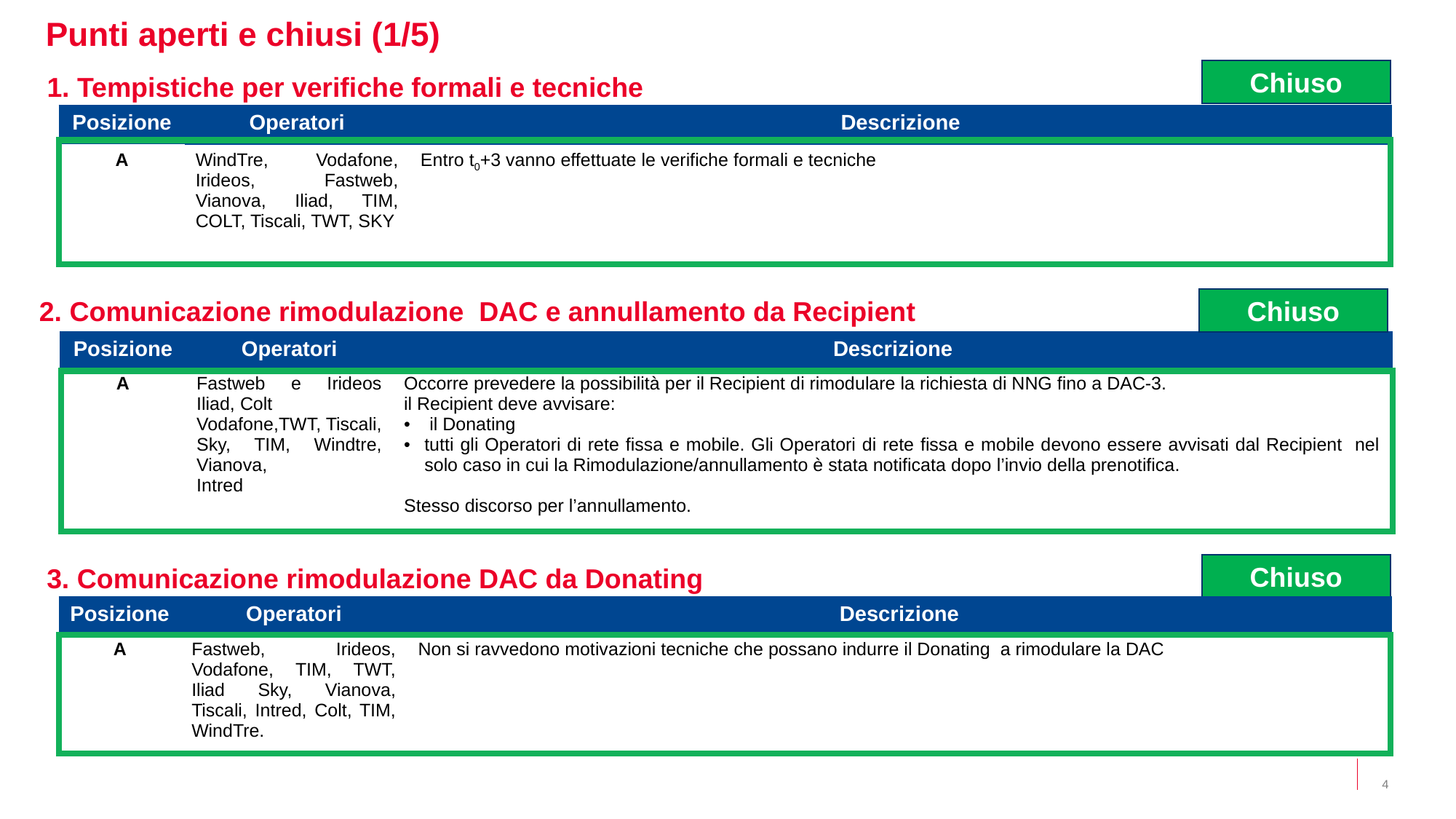

Punti aperti e chiusi (1/5)

Chiuso
1. Tempistiche per verifiche formali e tecniche
| Posizione | Operatori | Descrizione |
| --- | --- | --- |
| A | WindTre, Vodafone, Irideos, Fastweb, Vianova, Iliad, TIM, COLT, Tiscali, TWT, SKY | Entro t0+3 vanno effettuate le verifiche formali e tecniche |

2. Comunicazione rimodulazione  DAC e annullamento da Recipient
Chiuso
| Posizione | Operatori | Descrizione |
| --- | --- | --- |
| A | Fastweb e Irideos Iliad, Colt Vodafone,TWT, Tiscali, Sky, TIM, Windtre, Vianova, Intred | Occorre prevedere la possibilità per il Recipient di rimodulare la richiesta di NNG fino a DAC-3. il Recipient deve avvisare: il Donating tutti gli Operatori di rete fissa e mobile. Gli Operatori di rete fissa e mobile devono essere avvisati dal Recipient nel solo caso in cui la Rimodulazione/annullamento è stata notificata dopo l’invio della prenotifica. Stesso discorso per l’annullamento. |

Chiuso
3. Comunicazione rimodulazione DAC da Donating
| Posizione | Operatori | Descrizione |
| --- | --- | --- |
| A | Fastweb, Irideos, Vodafone, TIM, TWT, Iliad Sky, Vianova, Tiscali, Intred, Colt, TIM, WindTre. | Non si ravvedono motivazioni tecniche che possano indurre il Donating a rimodulare la DAC |